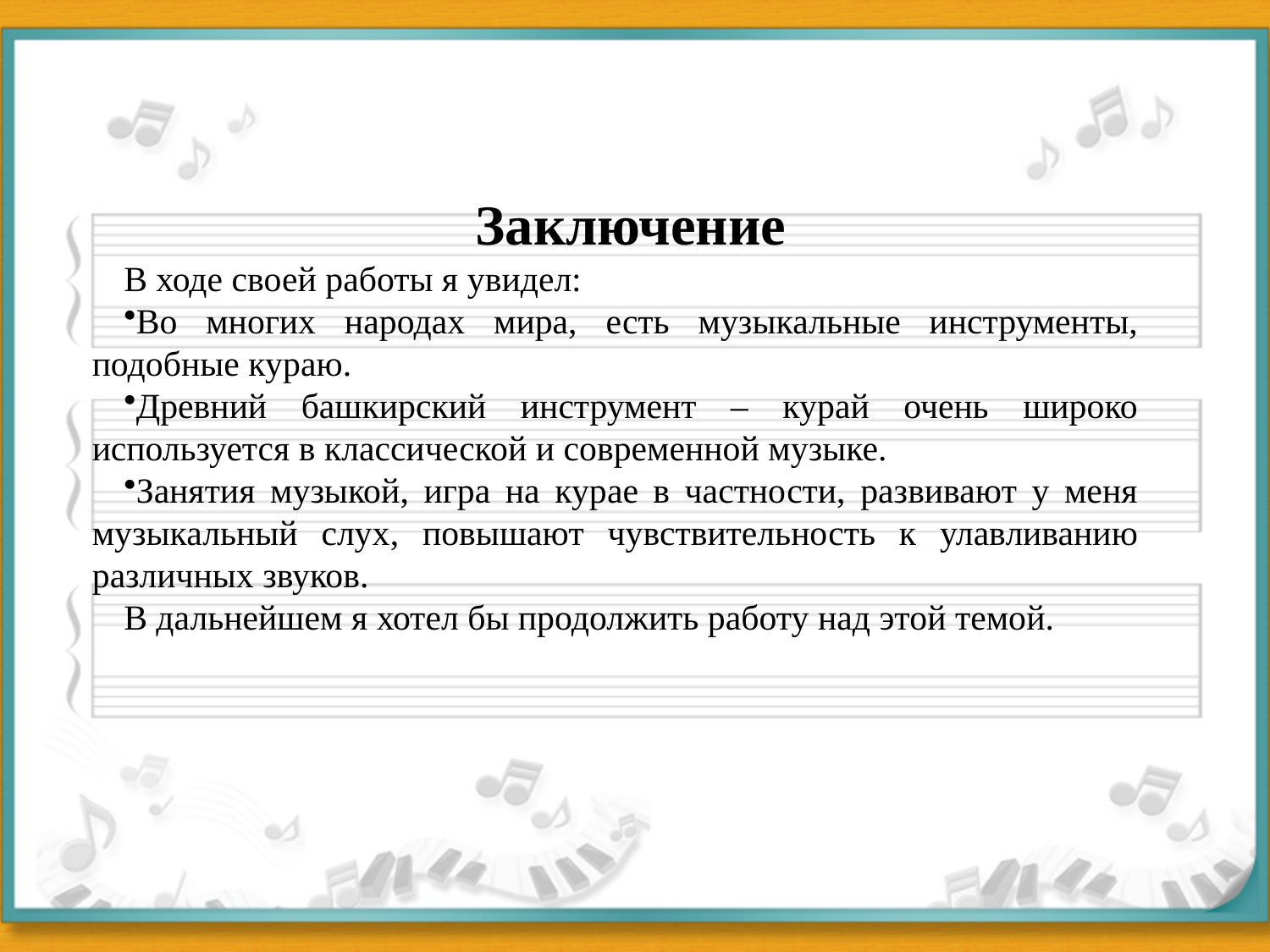

Заключение
В ходе своей работы я увидел:
Во многих народах мира, есть музыкальные инструменты, подобные кураю.
Древний башкирский инструмент – курай очень широко используется в классической и современной музыке.
Занятия музыкой, игра на курае в частности, развивают у меня музыкальный слух, повышают чувствительность к улавливанию различных звуков.
В дальнейшем я хотел бы продолжить работу над этой темой.